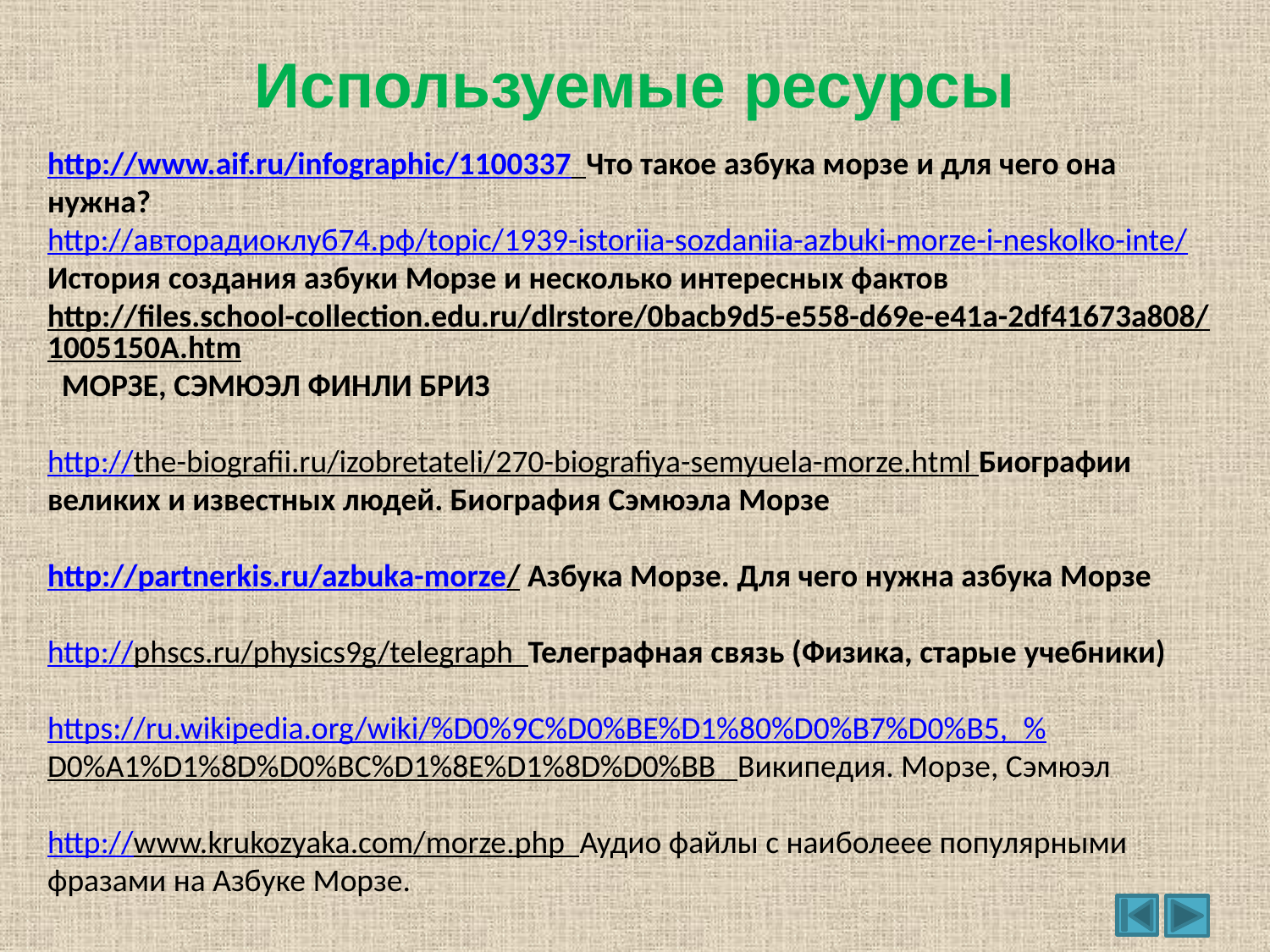

# Используемые ресурсы
http://www.aif.ru/infographic/1100337  Что такое азбука морзе и для чего она нужна?
http://авторадиоклуб74.рф/topic/1939-istoriia-sozdaniia-azbuki-morze-i-neskolko-inte/ История создания азбуки Морзе и несколько интересных фактов
http://files.school-collection.edu.ru/dlrstore/0bacb9d5-e558-d69e-e41a-2df41673a808/1005150A.htm  МОРЗЕ, СЭМЮЭЛ ФИНЛИ БРИЗ

http://the-biografii.ru/izobretateli/270-biografiya-semyuela-morze.html Биографии великих и известных людей. Биография Сэмюэла Морзе

http://partnerkis.ru/azbuka-morze/ Азбука Морзе. Для чего нужна азбука Морзе

http://phscs.ru/physics9g/telegraph  Телеграфная связь (Физика, старые учебники)

https://ru.wikipedia.org/wiki/%D0%9C%D0%BE%D1%80%D0%B7%D0%B5,_%D0%A1%D1%8D%D0%BC%D1%8E%D1%8D%D0%BB   Википедия. Морзе, Сэмюэл

http://www.krukozyaka.com/morze.php  Аудио файлы с наиболеее популярными фразами на Азбуке Морзе.